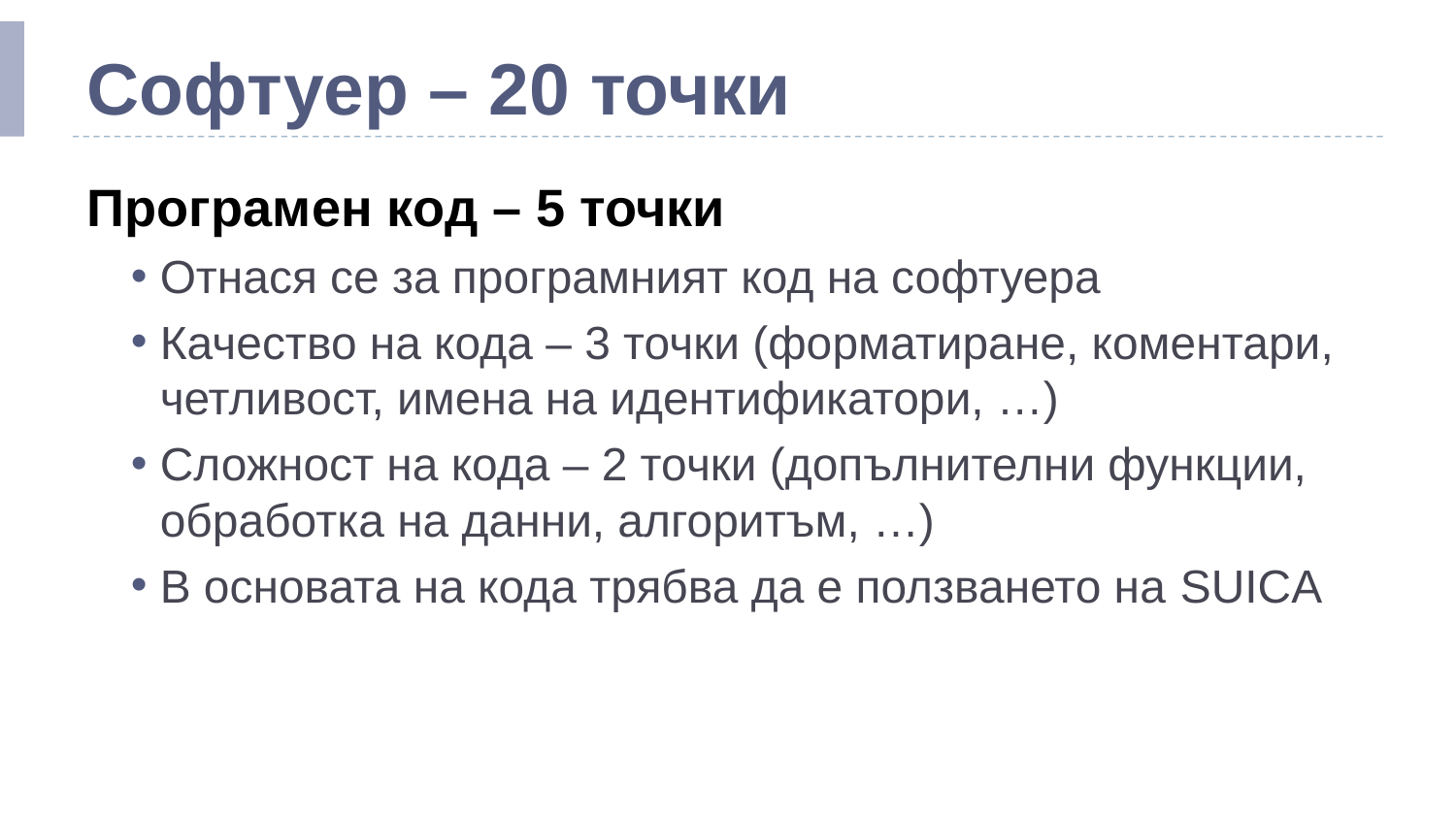

# Софтуер – 20 точки
Програмен код – 5 точки
Отнася се за програмният код на софтуера
Качество на кода – 3 точки (форматиране, коментари, четливост, имена на идентификатори, …)
Сложност на кода – 2 точки (допълнителни функции, обработка на данни, алгоритъм, …)
В основата на кода трябва да е ползването на SUICA